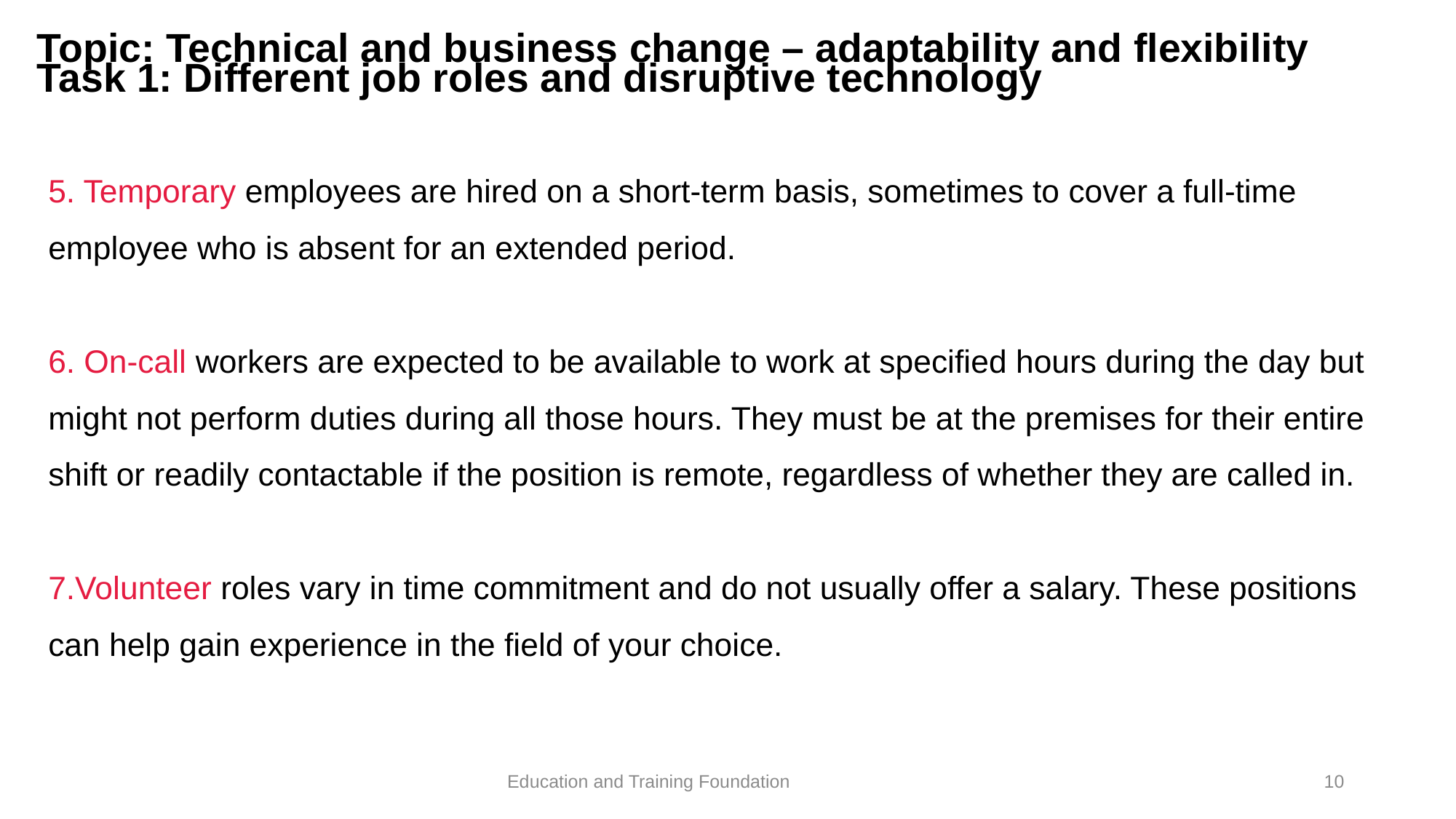

Topic: Technical and business change – adaptability and flexibility
Task 1: Different job roles and disruptive technology

5. Temporary employees are hired on a short-term basis, sometimes to cover a full-time employee who is absent for an extended period.

6. On-call workers are expected to be available to work at specified hours during the day but might not perform duties during all those hours. They must be at the premises for their entire shift or readily contactable if the position is remote, regardless of whether they are called in.

7.Volunteer roles vary in time commitment and do not usually offer a salary. These positions can help gain experience in the field of your choice.
10
Education and Training Foundation